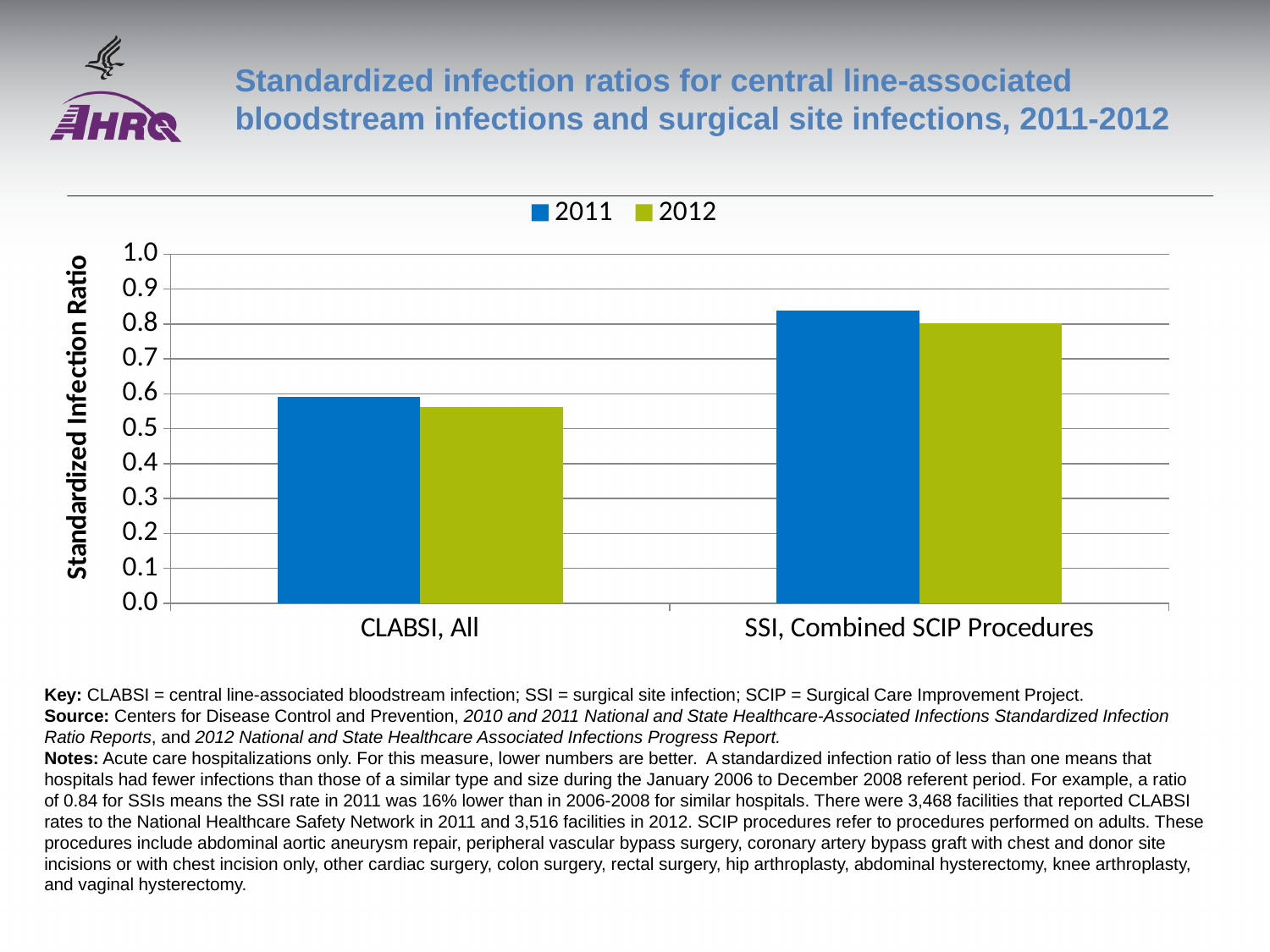

# Standardized infection ratios for central line-associated bloodstream infections and surgical site infections, 2011-2012

### Chart

| Category | 2011 | 2012 |
|---|---|---|
| CLABSI, All | 0.591 | 0.563 |
| SSI, Combined SCIP Procedures | 0.838 | 0.802 |
Key: CLABSI = central line-associated bloodstream infection; SSI = surgical site infection; SCIP = Surgical Care Improvement Project.
Source: Centers for Disease Control and Prevention, 2010 and 2011 National and State Healthcare-Associated Infections Standardized Infection Ratio Reports, and 2012 National and State Healthcare Associated Infections Progress Report.
Notes: Acute care hospitalizations only. For this measure, lower numbers are better.  A standardized infection ratio of less than one means that hospitals had fewer infections than those of a similar type and size during the January 2006 to December 2008 referent period. For example, a ratio of 0.84 for SSIs means the SSI rate in 2011 was 16% lower than in 2006-2008 for similar hospitals. There were 3,468 facilities that reported CLABSI rates to the National Healthcare Safety Network in 2011 and 3,516 facilities in 2012. SCIP procedures refer to procedures performed on adults. These procedures include abdominal aortic aneurysm repair, peripheral vascular bypass surgery, coronary artery bypass graft with chest and donor site incisions or with chest incision only, other cardiac surgery, colon surgery, rectal surgery, hip arthroplasty, abdominal hysterectomy, knee arthroplasty, and vaginal hysterectomy.